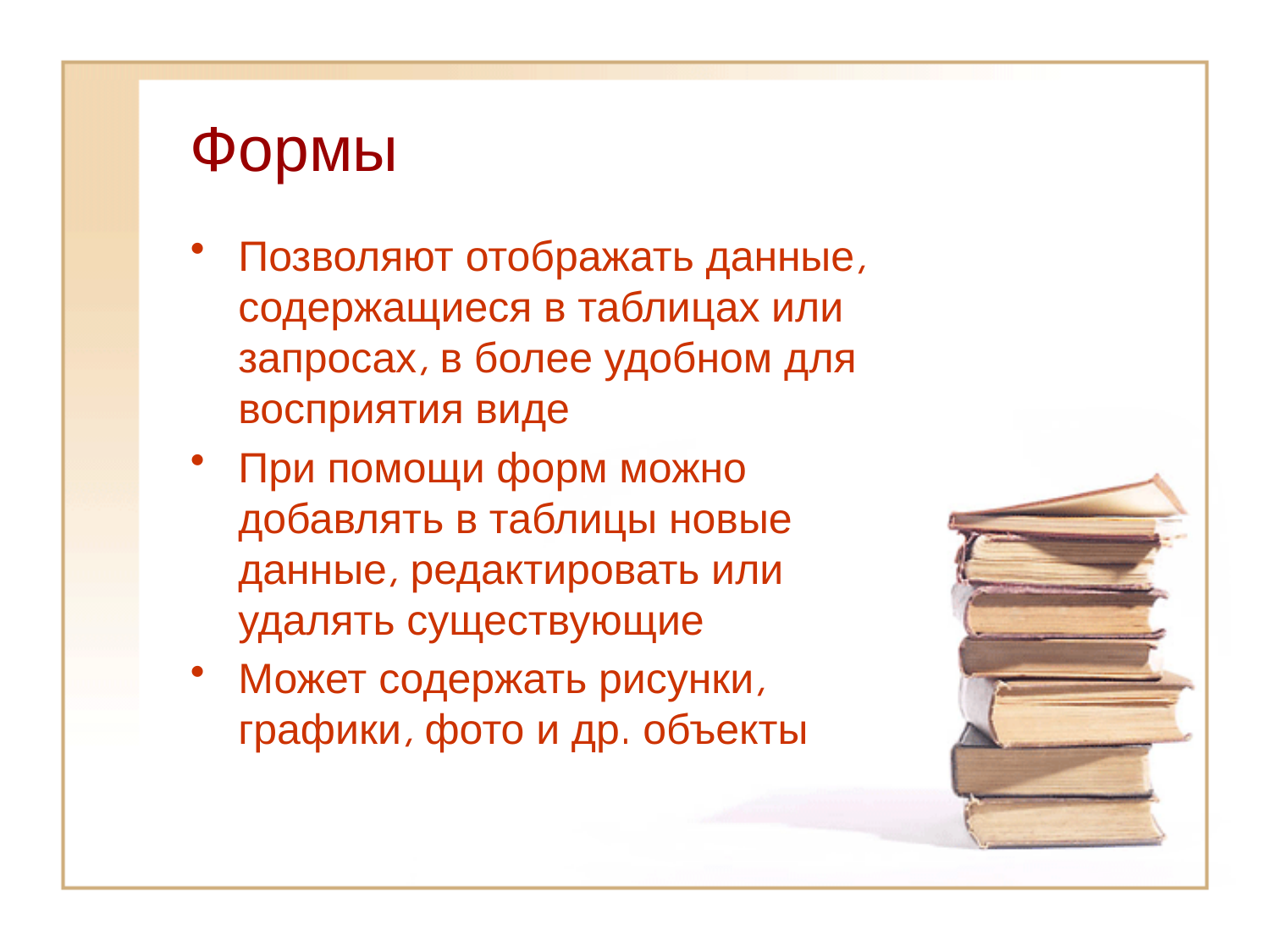

# Формы
Позволяют отображать данные, содержащиеся в таблицах или запросах, в более удобном для восприятия виде
При помощи форм можно добавлять в таблицы новые данные, редактировать или удалять существующие
Может содержать рисунки, графики, фото и др. объекты